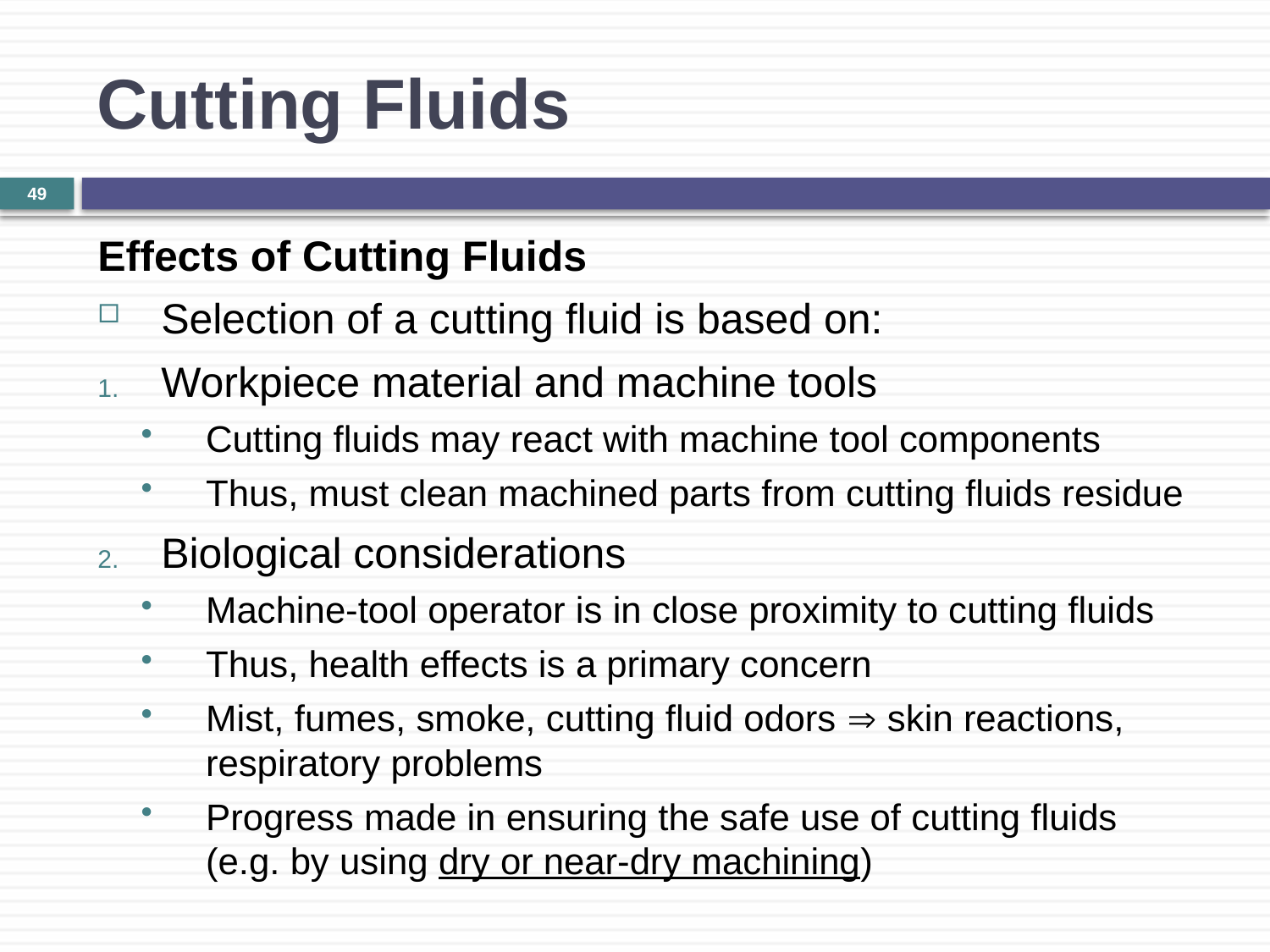

Cutting Fluids
49
Effects of Cutting Fluids
Selection of a cutting fluid is based on:
Workpiece material and machine tools
Cutting fluids may react with machine tool components
Thus, must clean machined parts from cutting fluids residue
Biological considerations
Machine-tool operator is in close proximity to cutting fluids
Thus, health effects is a primary concern
Mist, fumes, smoke, cutting fluid odors ⇒ skin reactions, respiratory problems
Progress made in ensuring the safe use of cutting fluids
(e.g. by using dry or near-dry machining)